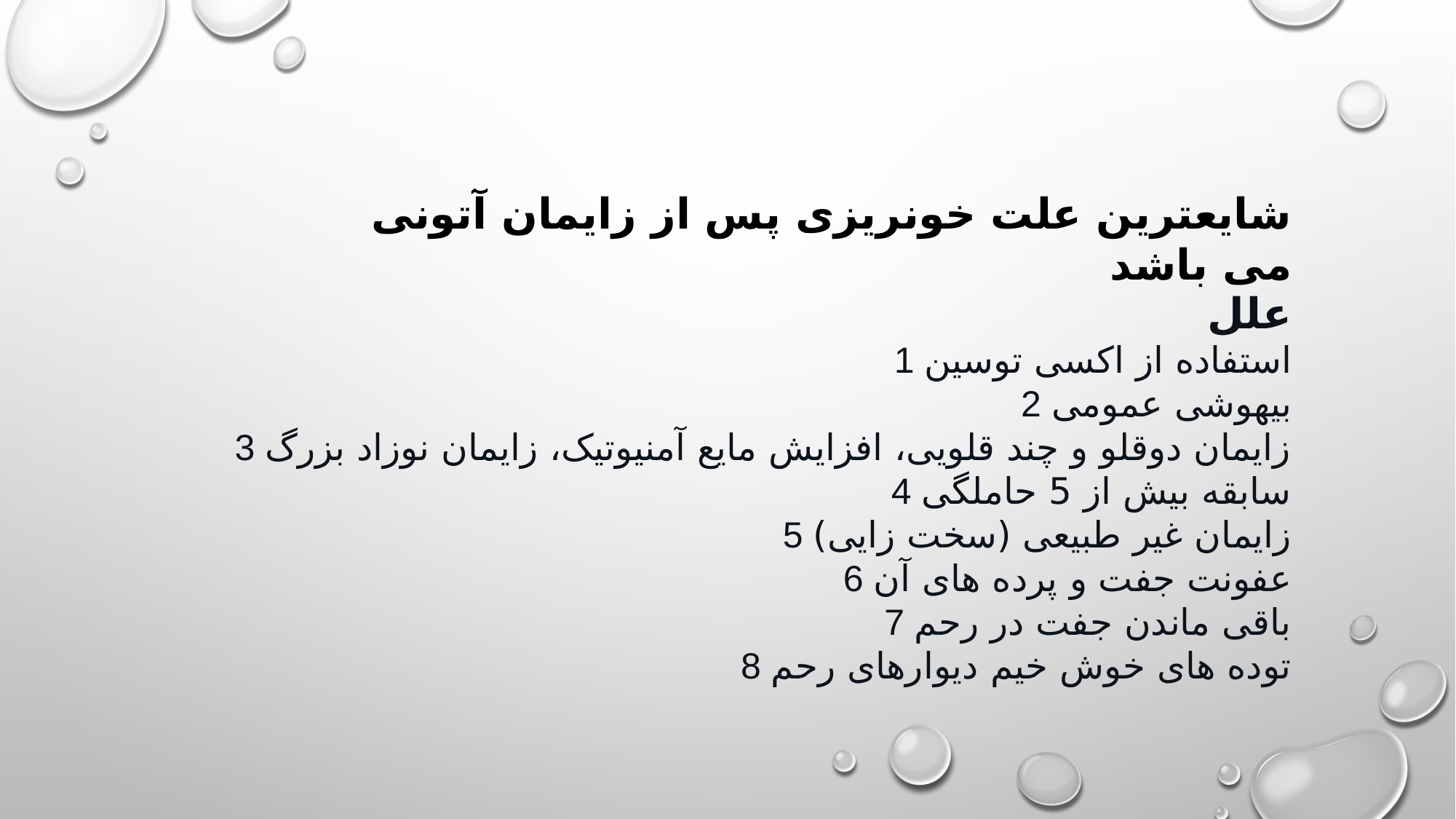

شایعترین علت خونریزی پس از زایمان آتونی می باشد
علل
1 استفاده از اکسی توسین
2 بیهوشی عمومی
3 زایمان دوقلو و چند قلویی، افزایش مایع آمنیوتیک، زایمان نوزاد بزرگ
4 سابقه بیش از 5 حاملگی
5 زایمان غیر طبیعی (سخت زایی)
6 عفونت جفت و پرده های آن
7 باقی ماندن جفت در رحم
8 توده های خوش خیم دیوارهای رحم